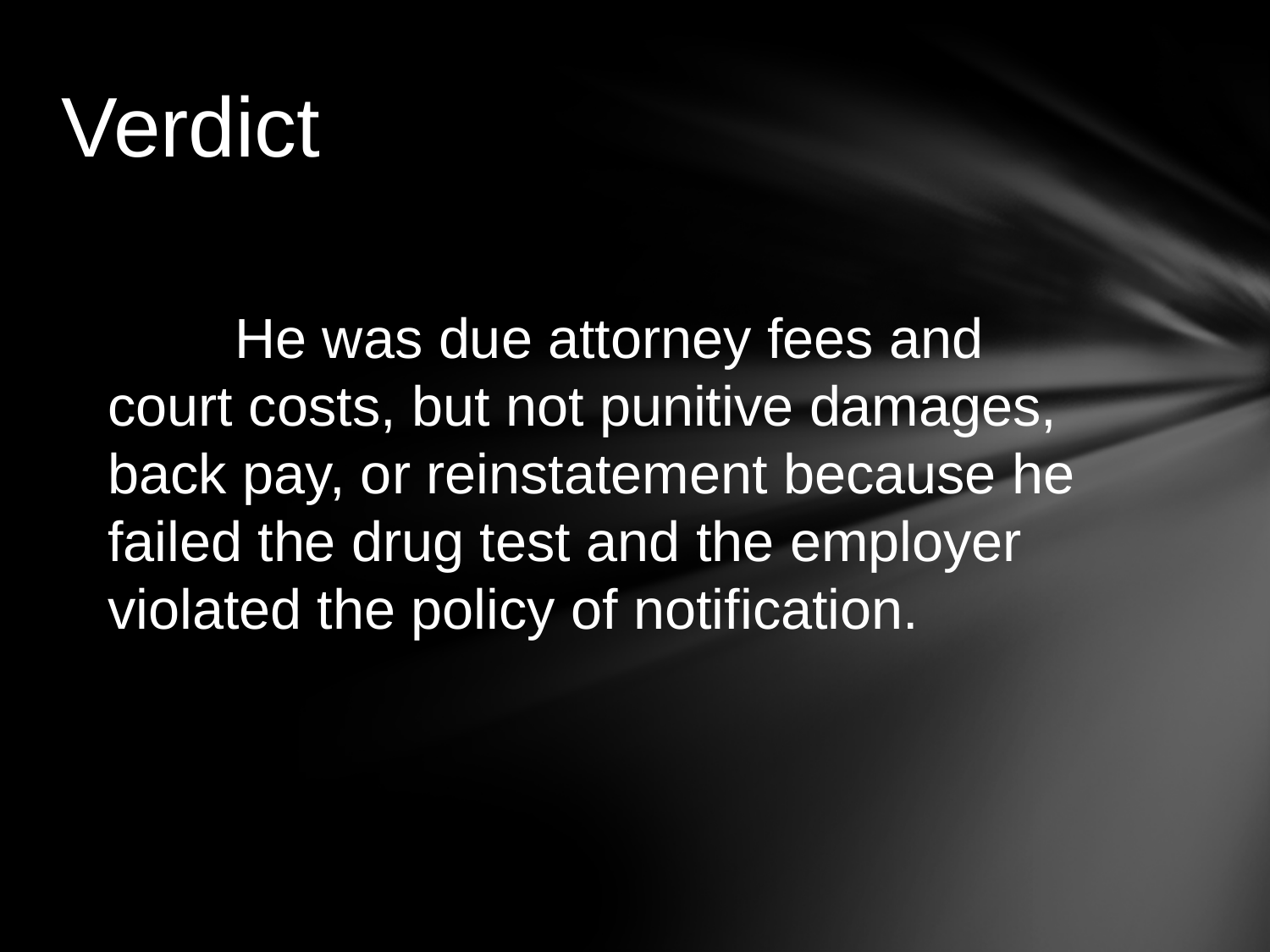

# Verdict
	He was due attorney fees and court costs, but not punitive damages, back pay, or reinstatement because he failed the drug test and the employer violated the policy of notification.